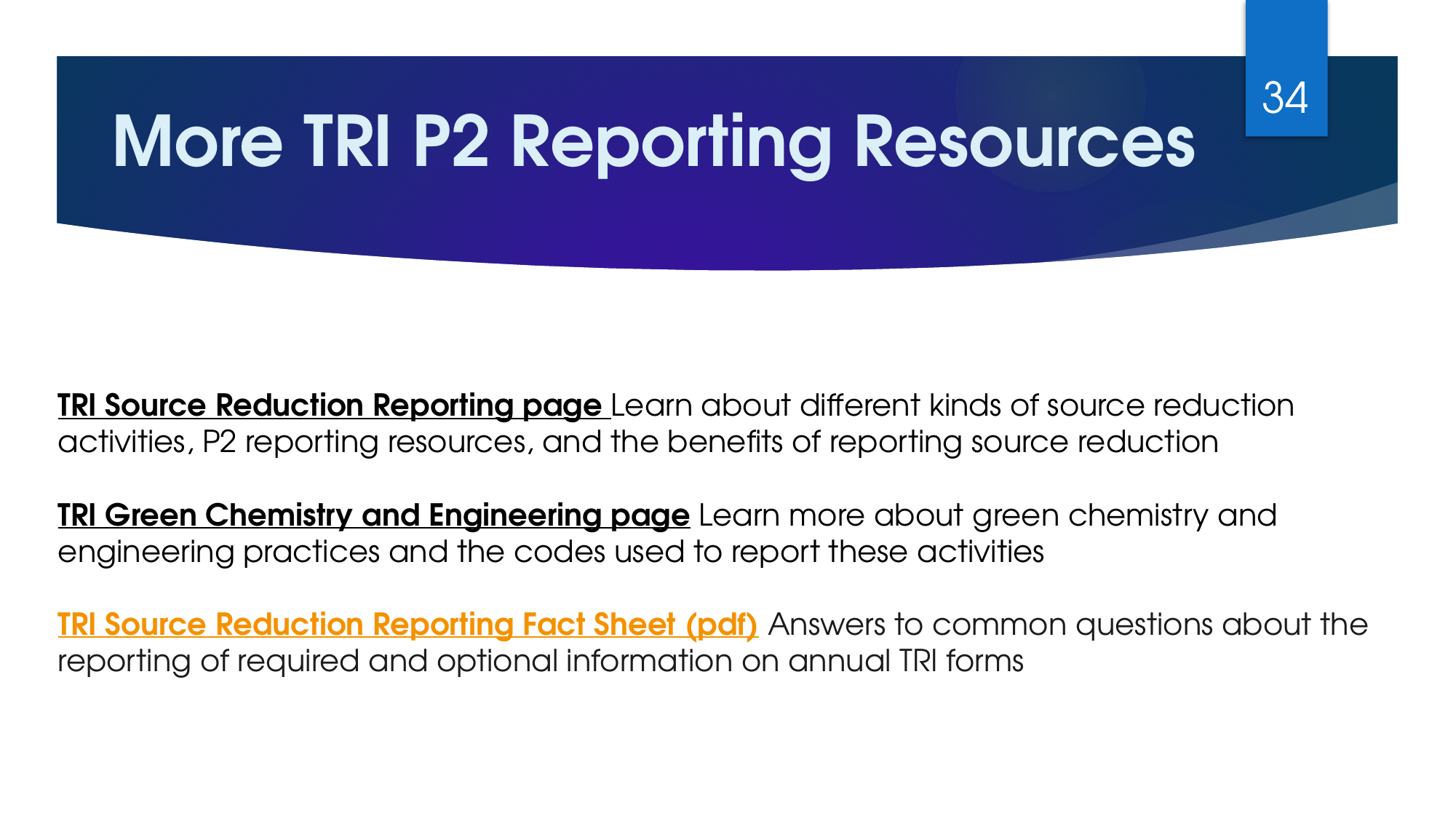

34
# More TRI P2 Reporting Resources
TRI Source Reduction Reporting page Learn about different kinds of source reduction activities, P2 reporting resources, and the benefits of reporting source reduction

TRI Green Chemistry and Engineering page Learn more about green chemistry and engineering practices and the codes used to report these activities

TRI Source Reduction Reporting Fact Sheet (pdf) Answers to common questions about the reporting of required and optional information on annual TRI forms